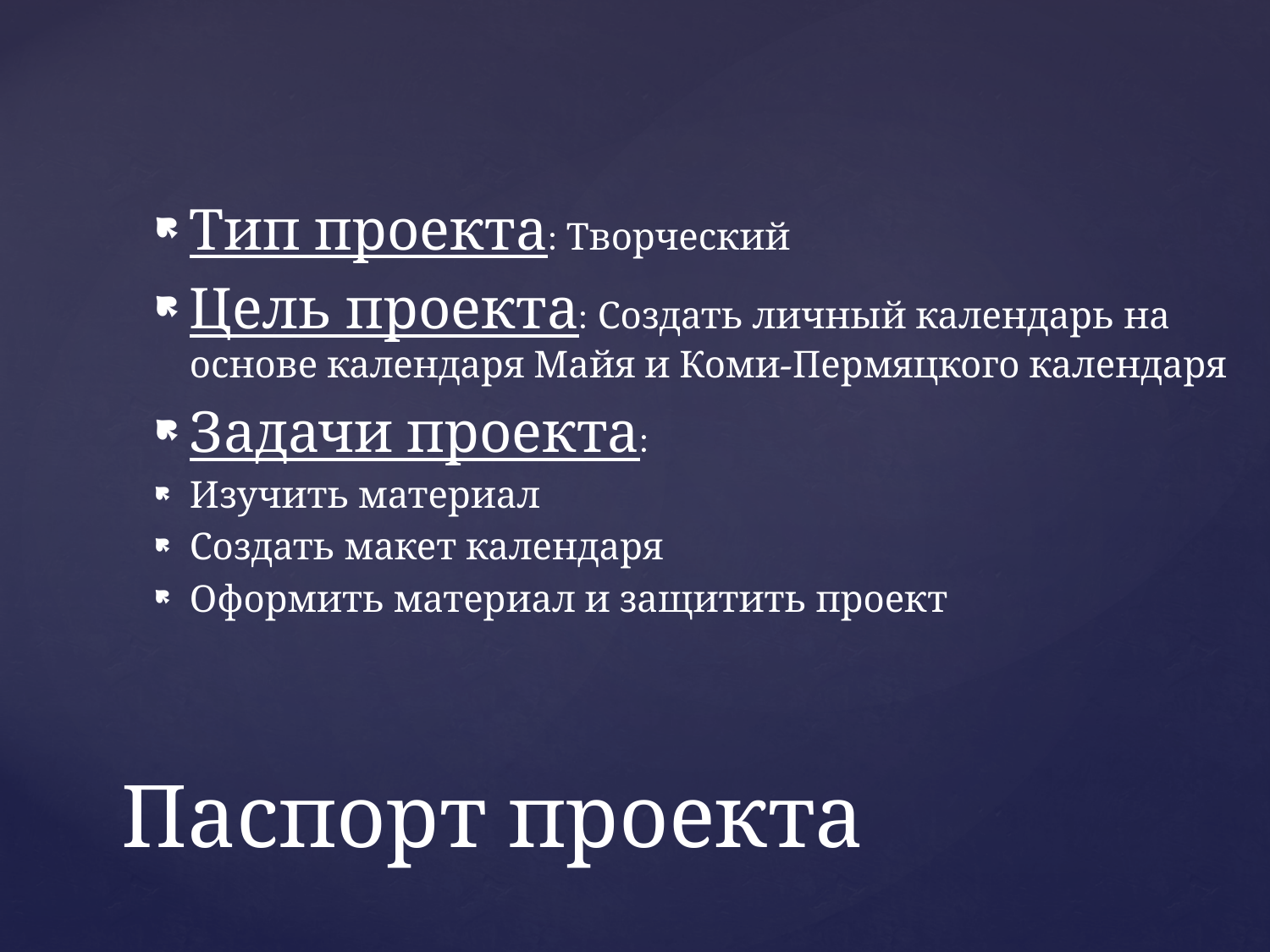

Тип проекта: Творческий
Цель проекта: Создать личный календарь на основе календаря Майя и Коми-Пермяцкого календаря
Задачи проекта:
Изучить материал
Создать макет календаря
Оформить материал и защитить проект
# Паспорт проекта